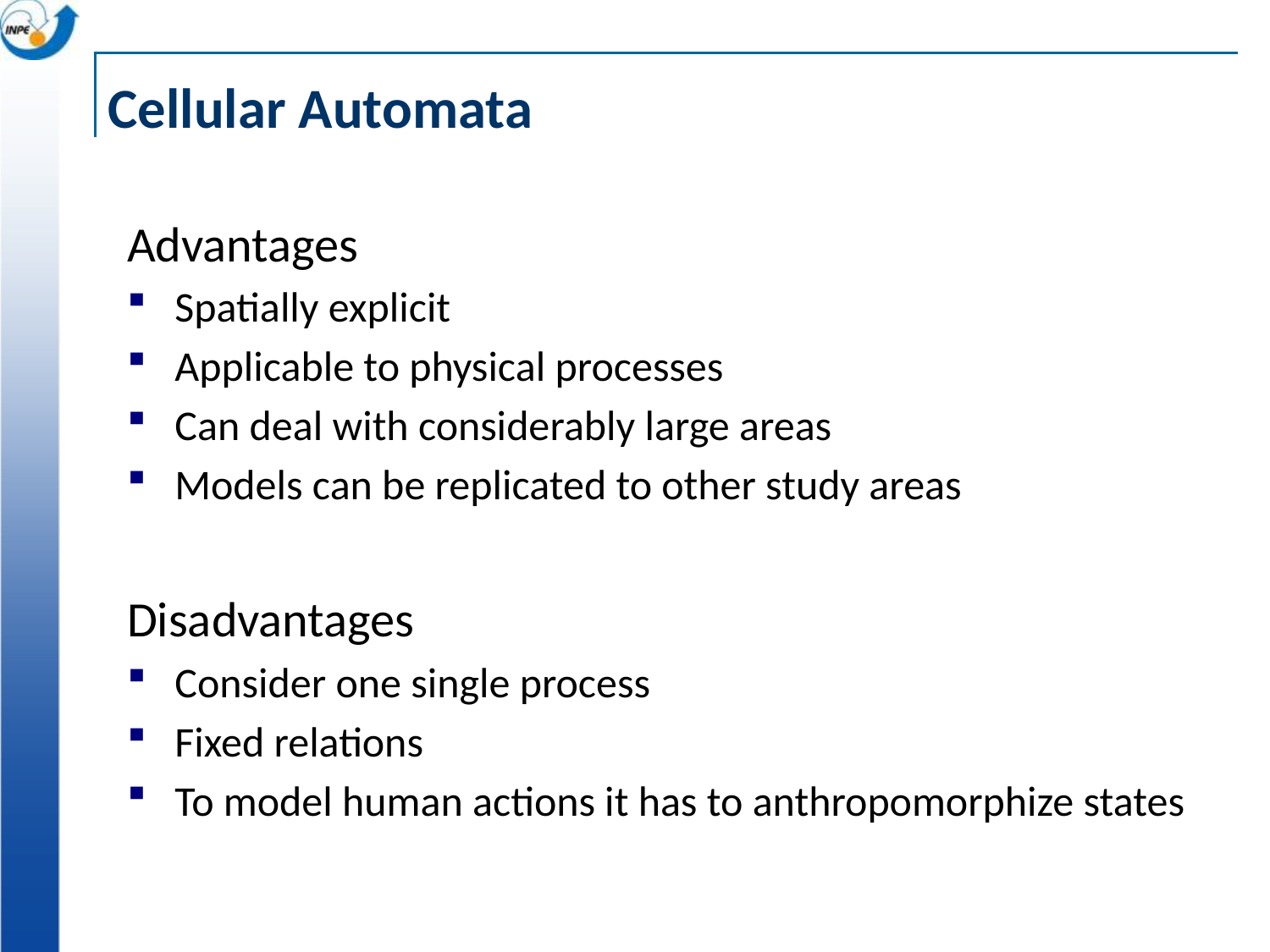

# Cellular Automata
Advantages
Spatially explicit
Applicable to physical processes
Can deal with considerably large areas
Models can be replicated to other study areas

Disadvantages
Consider one single process
Fixed relations
To model human actions it has to anthropomorphize states